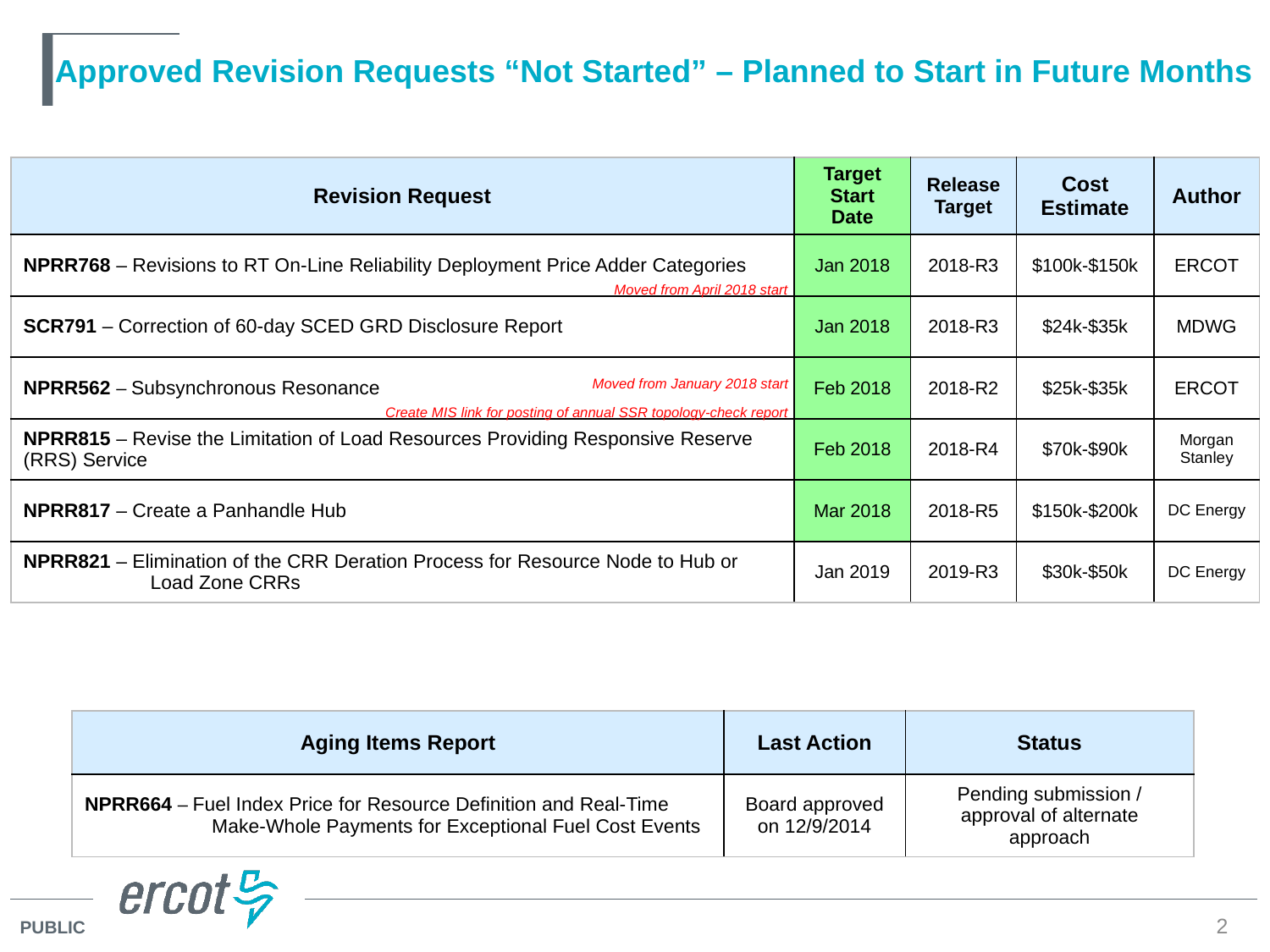

# Approved Revision Requests “Not Started” – Planned to Start in Future Months
| Revision Request | Target Start Date | Release Target | Cost Estimate | Author |
| --- | --- | --- | --- | --- |
| NPRR768 – Revisions to RT On-Line Reliability Deployment Price Adder Categories | Jan 2018 | 2018-R3 | $100k-$150k | ERCOT |
| SCR791 – Correction of 60-day SCED GRD Disclosure Report | Jan 2018 | 2018-R3 | $24k-$35k | MDWG |
| NPRR562 – Subsynchronous Resonance | Feb 2018 | 2018-R2 | $25k-$35k | ERCOT |
| NPRR815 – Revise the Limitation of Load Resources Providing Responsive Reserve (RRS) Service | Feb 2018 | 2018-R4 | $70k-$90k | Morgan Stanley |
| NPRR817 – Create a Panhandle Hub | Mar 2018 | 2018-R5 | $150k-$200k | DC Energy |
| NPRR821 – Elimination of the CRR Deration Process for Resource Node to Hub or Load Zone CRRs | Jan 2019 | 2019-R3 | $30k-$50k | DC Energy |
Moved from April 2018 start
Moved from January 2018 start
Create MIS link for posting of annual SSR topology-check report
| Aging Items Report | Last Action | Status |
| --- | --- | --- |
| NPRR664 – Fuel Index Price for Resource Definition and Real-Time Make-Whole Payments for Exceptional Fuel Cost Events | Board approved on 12/9/2014 | Pending submission / approval of alternate approach |
2